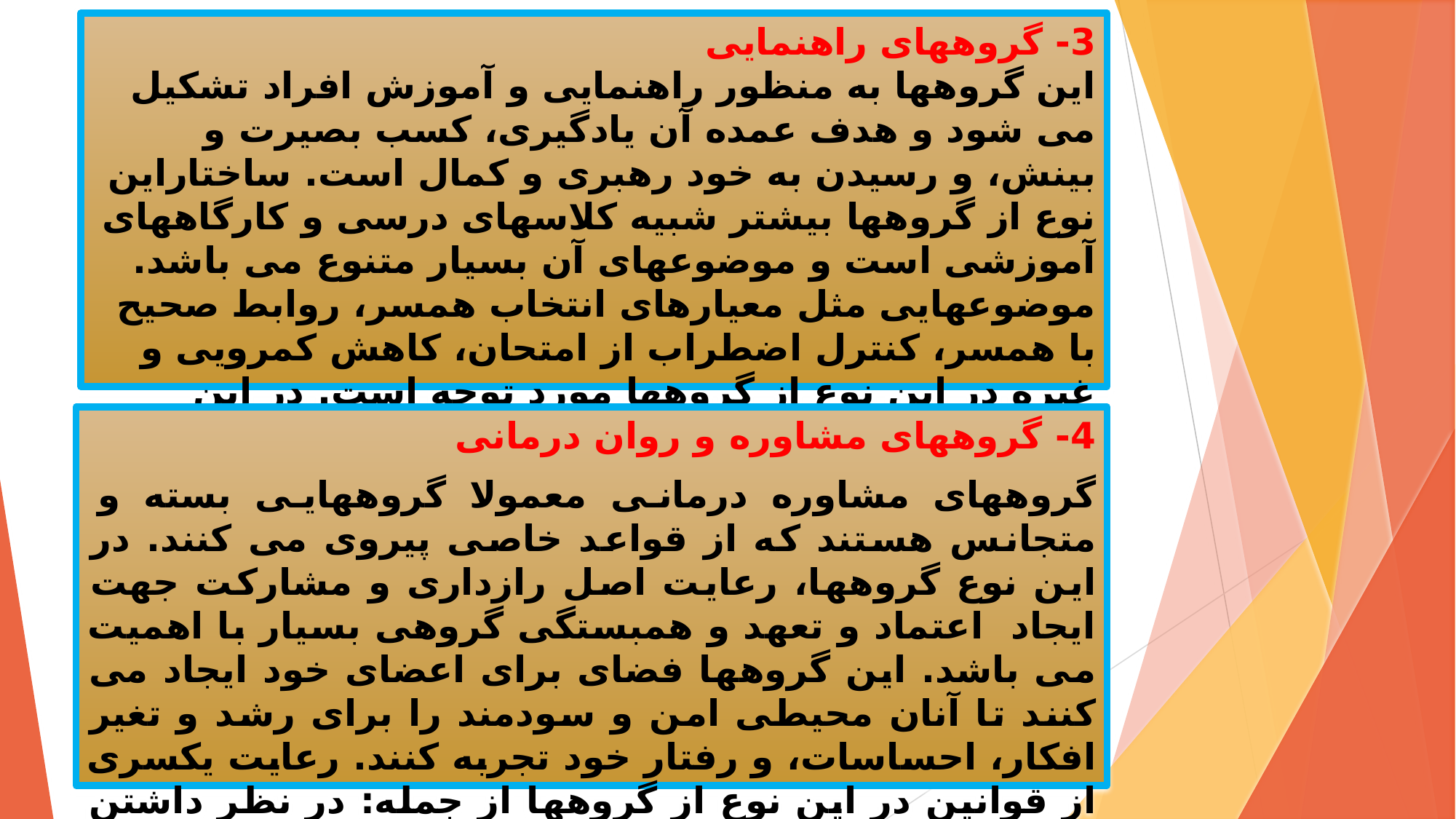

# 3- گروههای راهنمایی این گروهها به منظور راهنمایی و آموزش افراد تشکیل می شود و هدف عمده آن یادگیری، کسب بصیرت و بینش، و رسیدن به خود رهبری و کمال است. ساختاراین نوع از گروهها بیشتر شبیه کلاسهای درسی و کارگاههای آموزشی است و موضوعهای آن بسیار متنوع می باشد. موضوعهایی مثل معیارهای انتخاب همسر، روابط صحیح با همسر، کنترل اضطراب از امتحان، کاهش کمرویی و غیره در این نوع از گروهها مورد توجه است. در این گروهها جهت افزایش کیفیت آموزش اعضاء از ابزارهایی مثل بروشور، جزوات، مجلات، کتابها، اسلاید، نوارهای کاست و ویدئویی، ویدئو پروژکتورو غیره استفاده می شود.
4- گروههای مشاوره و روان درمانی
گروههای مشاوره درمانی معمولا گروههایی بسته و متجانس هستند که از قواعد خاصی پیروی می کنند. در این نوع گروهها، رعایت اصل رازداری و مشارکت جهت ایجاد  اعتماد و تعهد و همبستگی گروهی بسیار با اهمیت می باشد. این گروهها فضای برای اعضای خود ایجاد می کنند تا آنان محیطی امن و سودمند را برای رشد و تغیر افکار، احساسات، و رفتار خود تجربه کنند. رعایت یکسری از قوانین در این نوع از گروهها از جمله: در نظر داشتن حقوق دیگر اعضاء، وقت شناسی و حضور به موقع در جلسات گروهی، مشارکت در بحث های گروهی و ابراز نظر به موقع، محرمانه نگه داشتن مسائل خصوصی دیگر اعضاء و غیره بسیار با اهمیت و ضروری می باشد.
5